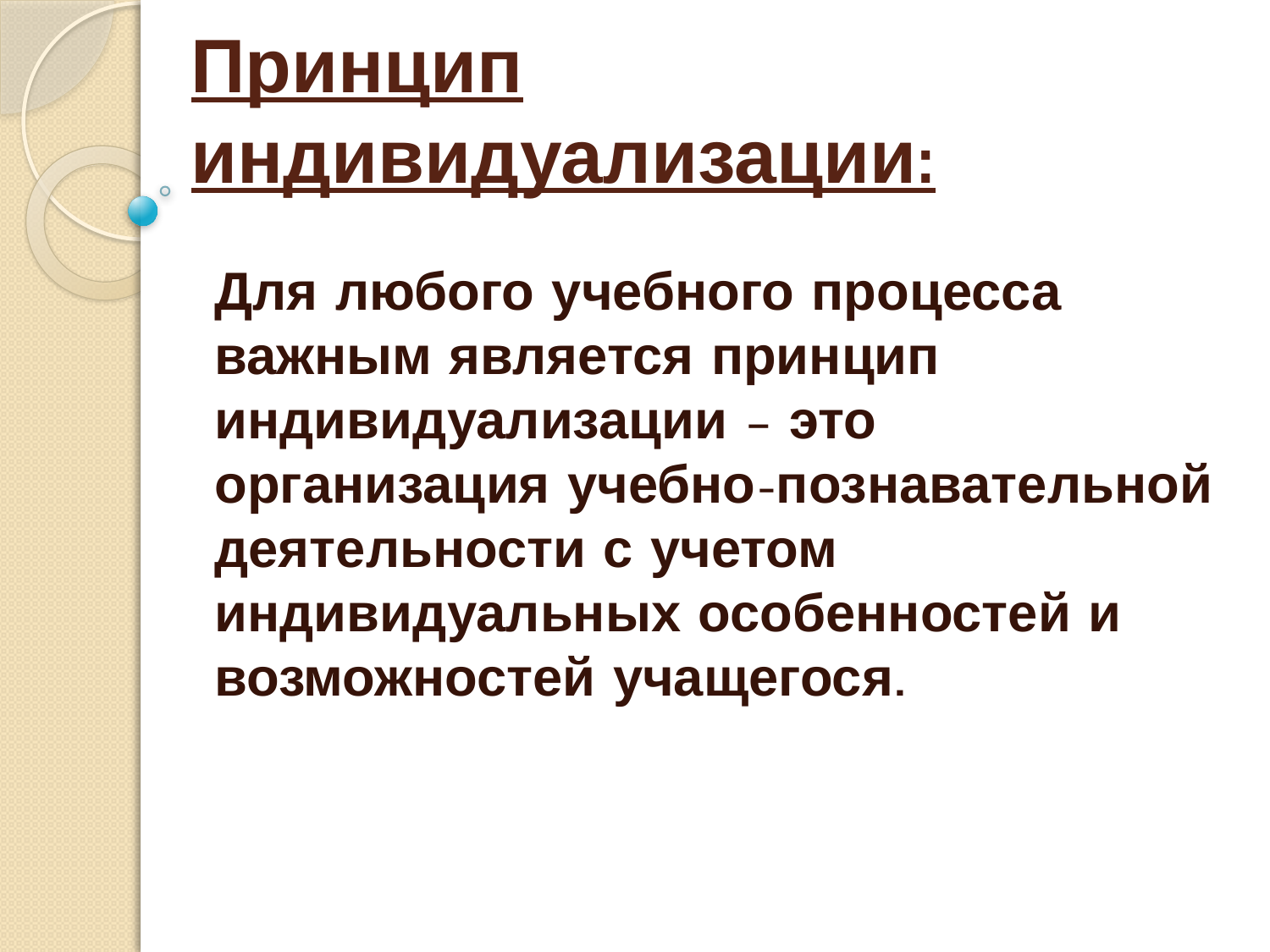

# Принцип индивидуализации:
Для любого учебного процесса важным является принцип индивидуализации – это организация учебно-познавательной деятельности с учетом индивидуальных особенностей и возможностей учащегося.